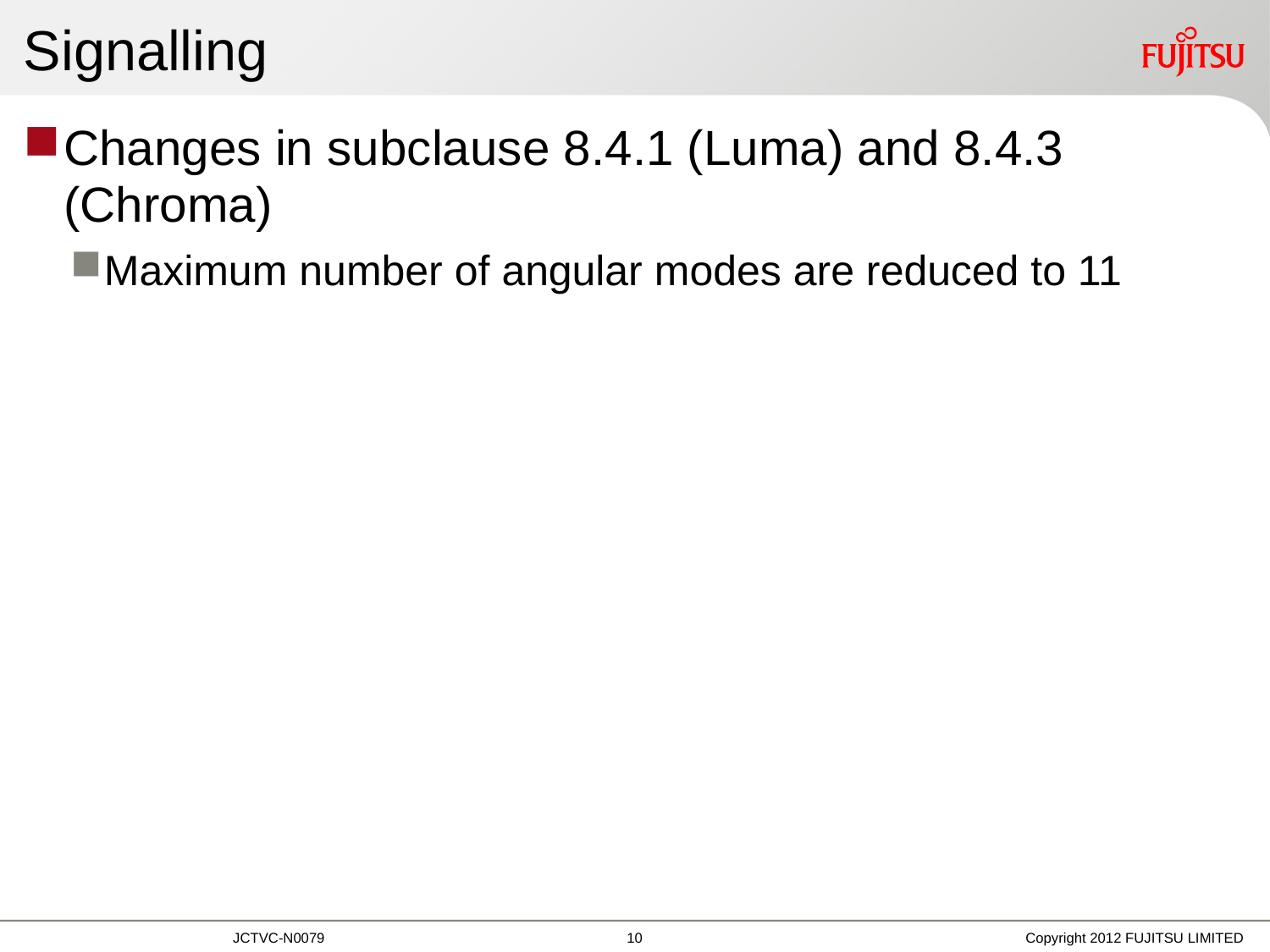

# Signalling
Changes in subclause 8.4.1 (Luma) and 8.4.3 (Chroma)
Maximum number of angular modes are reduced to 11
10
Copyright 2012 FUJITSU LIMITED